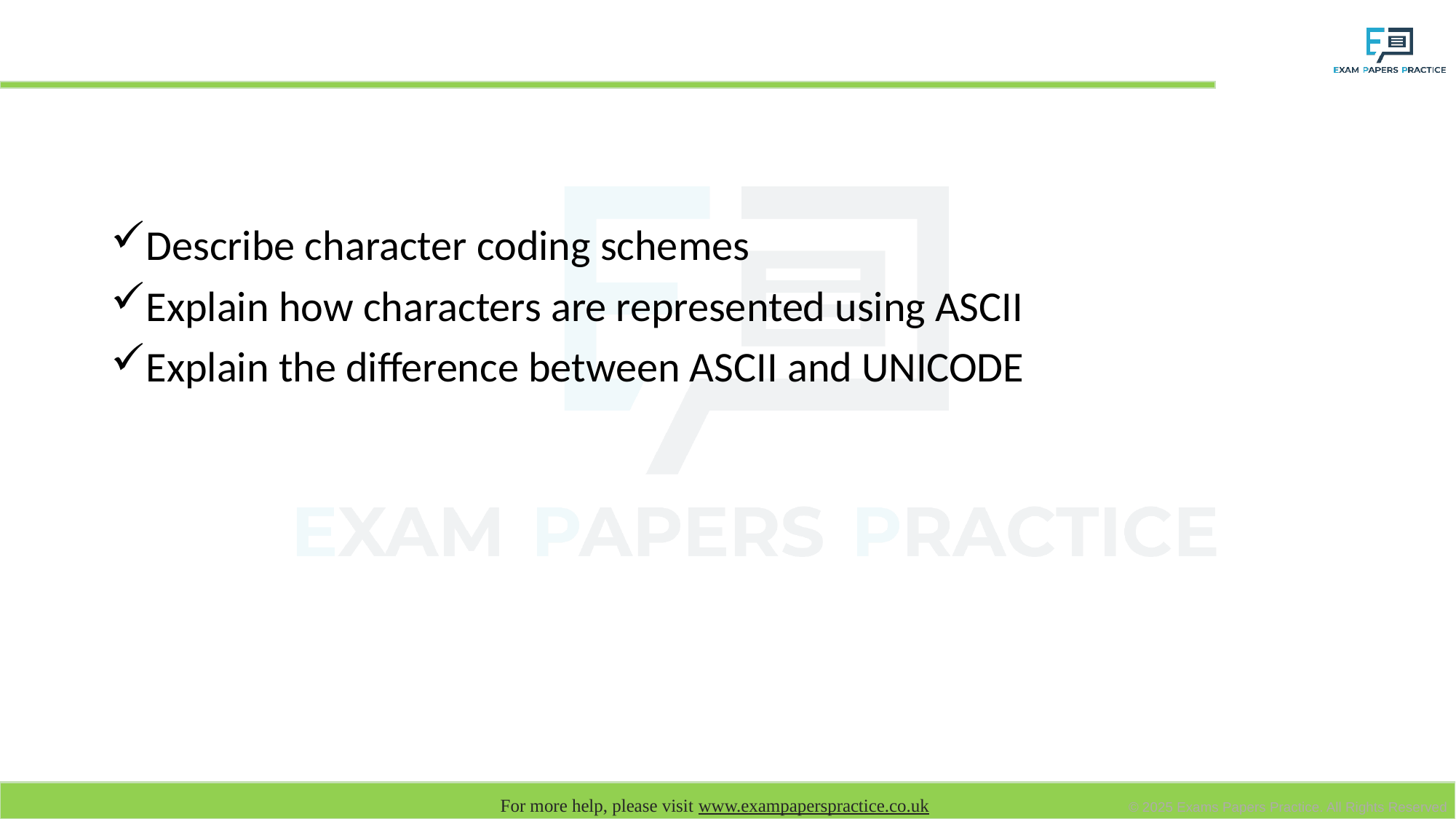

# Learning objectives
Describe character coding schemes
Explain how characters are represented using ASCII
Explain the difference between ASCII and UNICODE